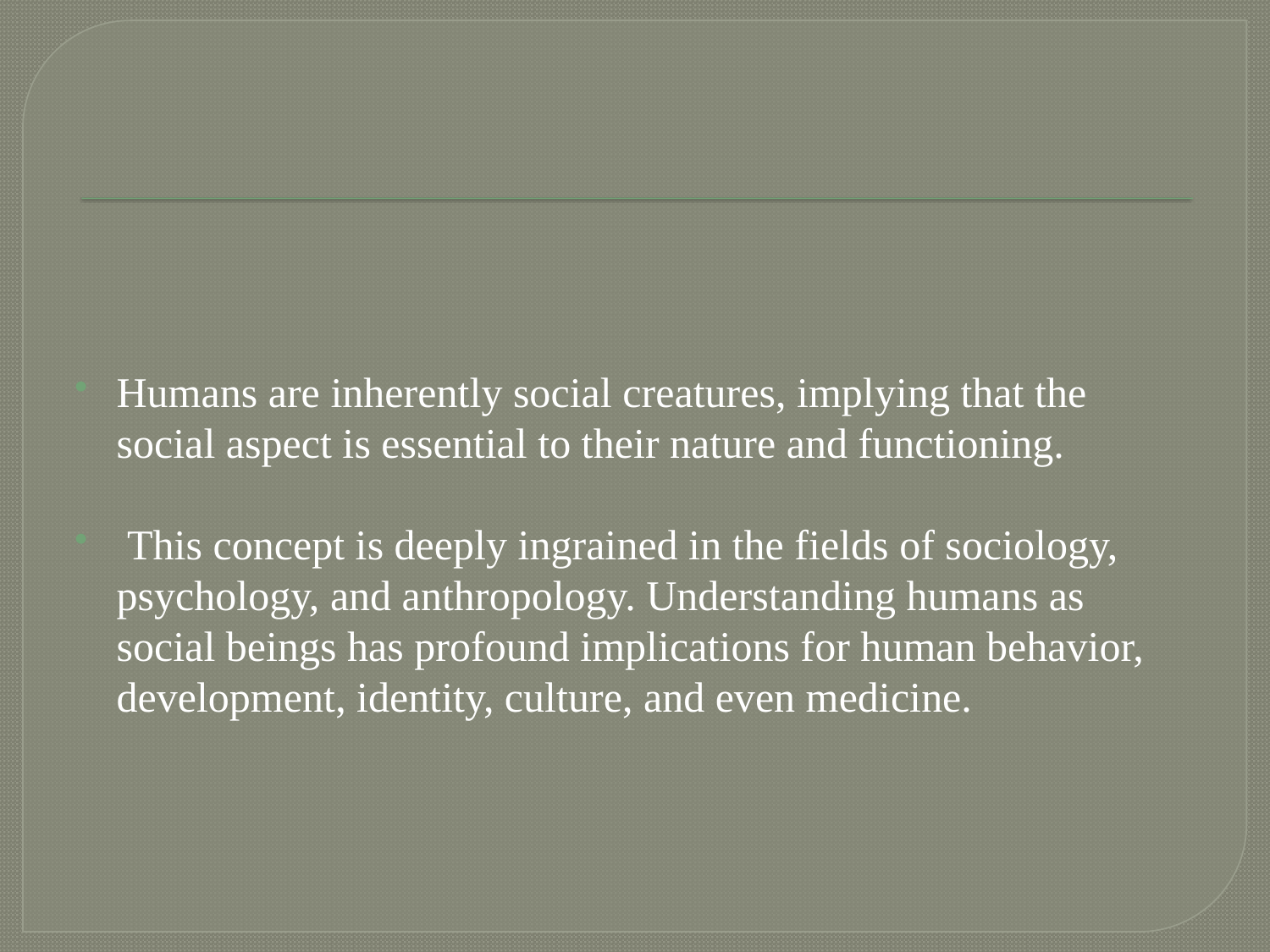

#
Humans are inherently social creatures, implying that the social aspect is essential to their nature and functioning.

 This concept is deeply ingrained in the fields of sociology, psychology, and anthropology. Understanding humans as social beings has profound implications for human behavior, development, identity, culture, and even medicine.